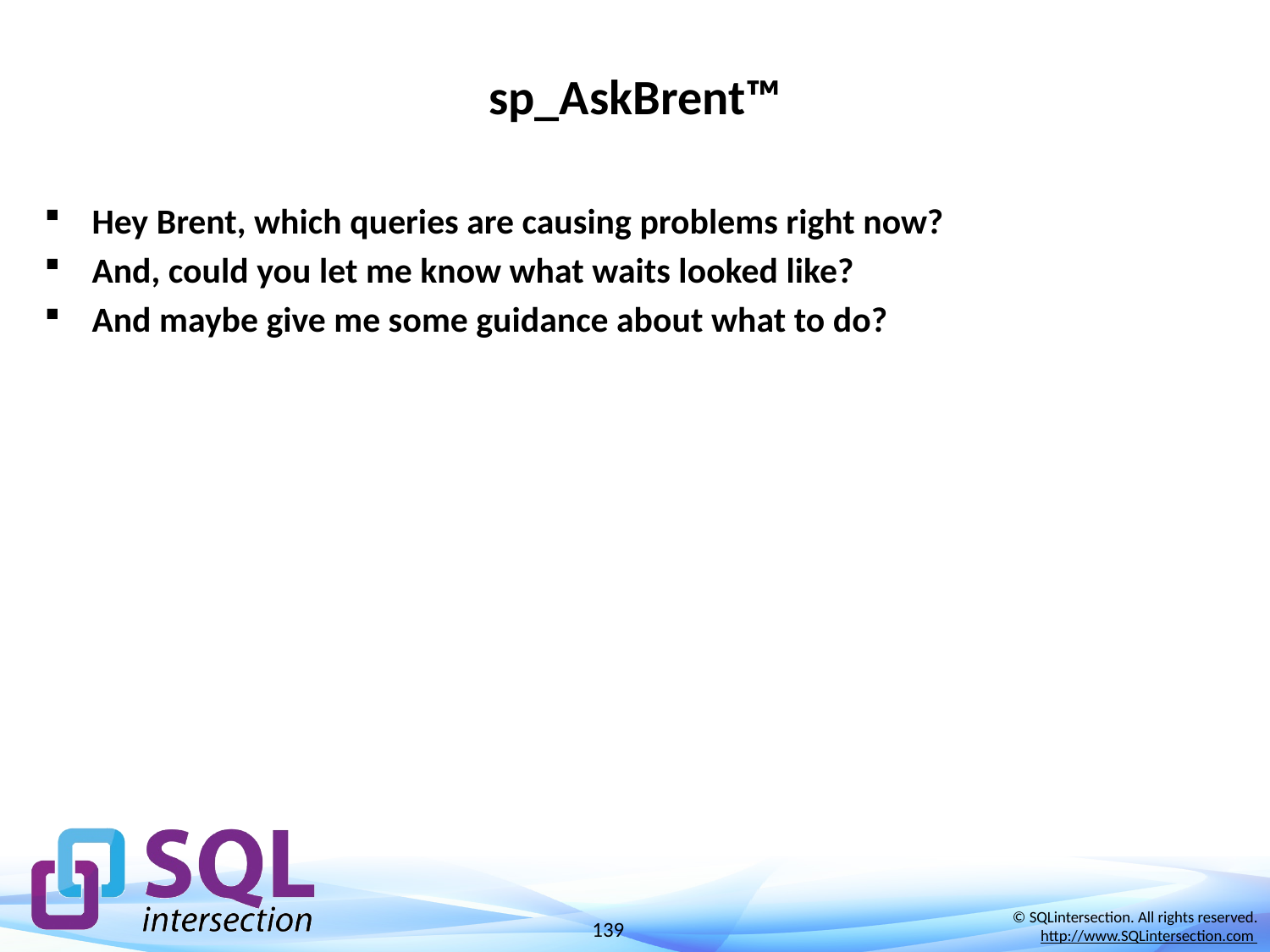

# sp_AskBrent™
Hey Brent, which queries are causing problems right now?
And, could you let me know what waits looked like?
And maybe give me some guidance about what to do?